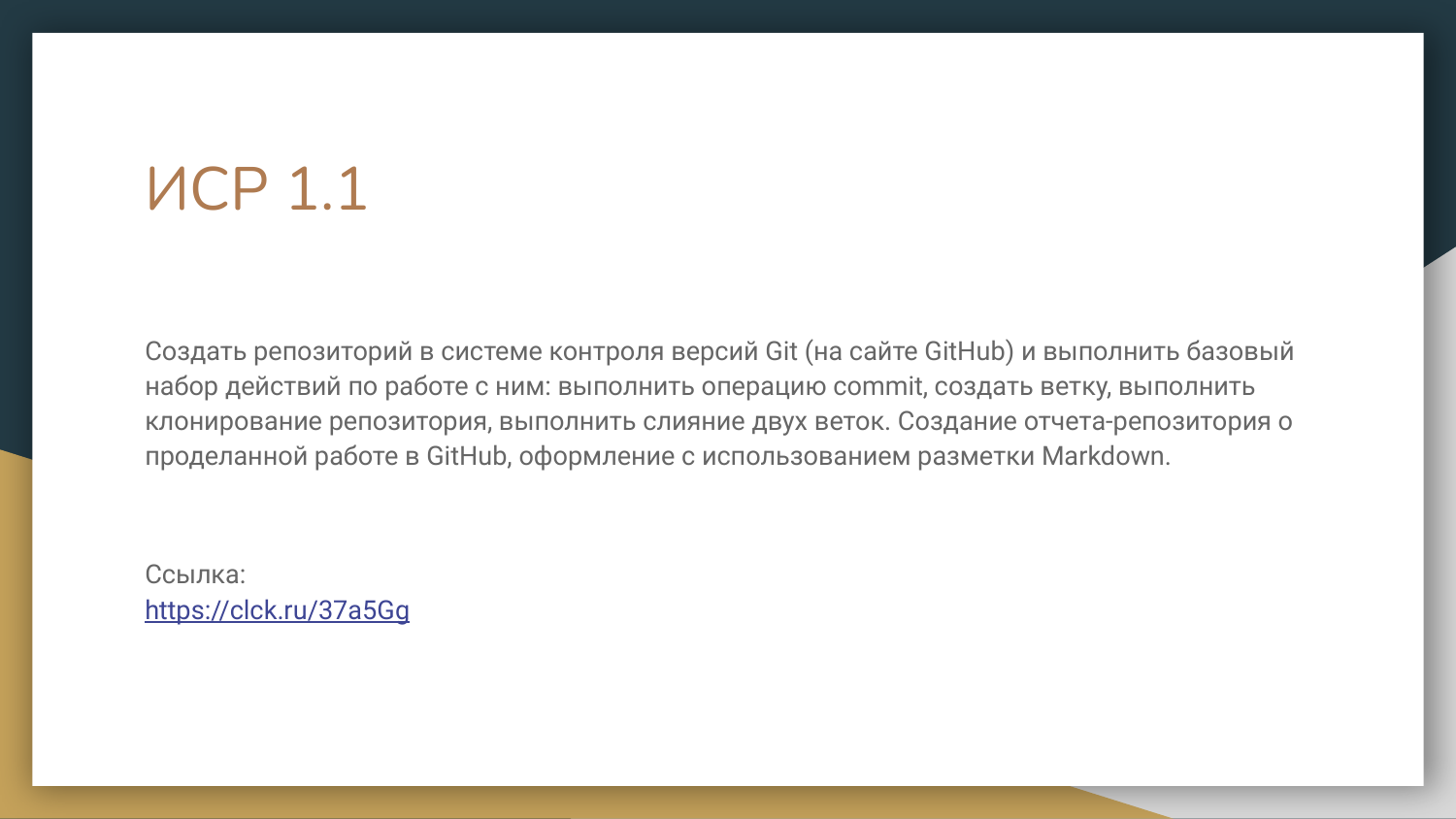

# ИСР 1.1
Создать репозиторий в системе контроля версий Git (на сайте GitHub) и выполнить базовый набор действий по работе с ним: выполнить операцию commit, создать ветку, выполнить клонирование репозитория, выполнить слияние двух веток. Создание отчета-репозитория о проделанной работе в GitHub, оформление с использованием разметки Markdown.

Ссылка:
https://clck.ru/37a5Gg